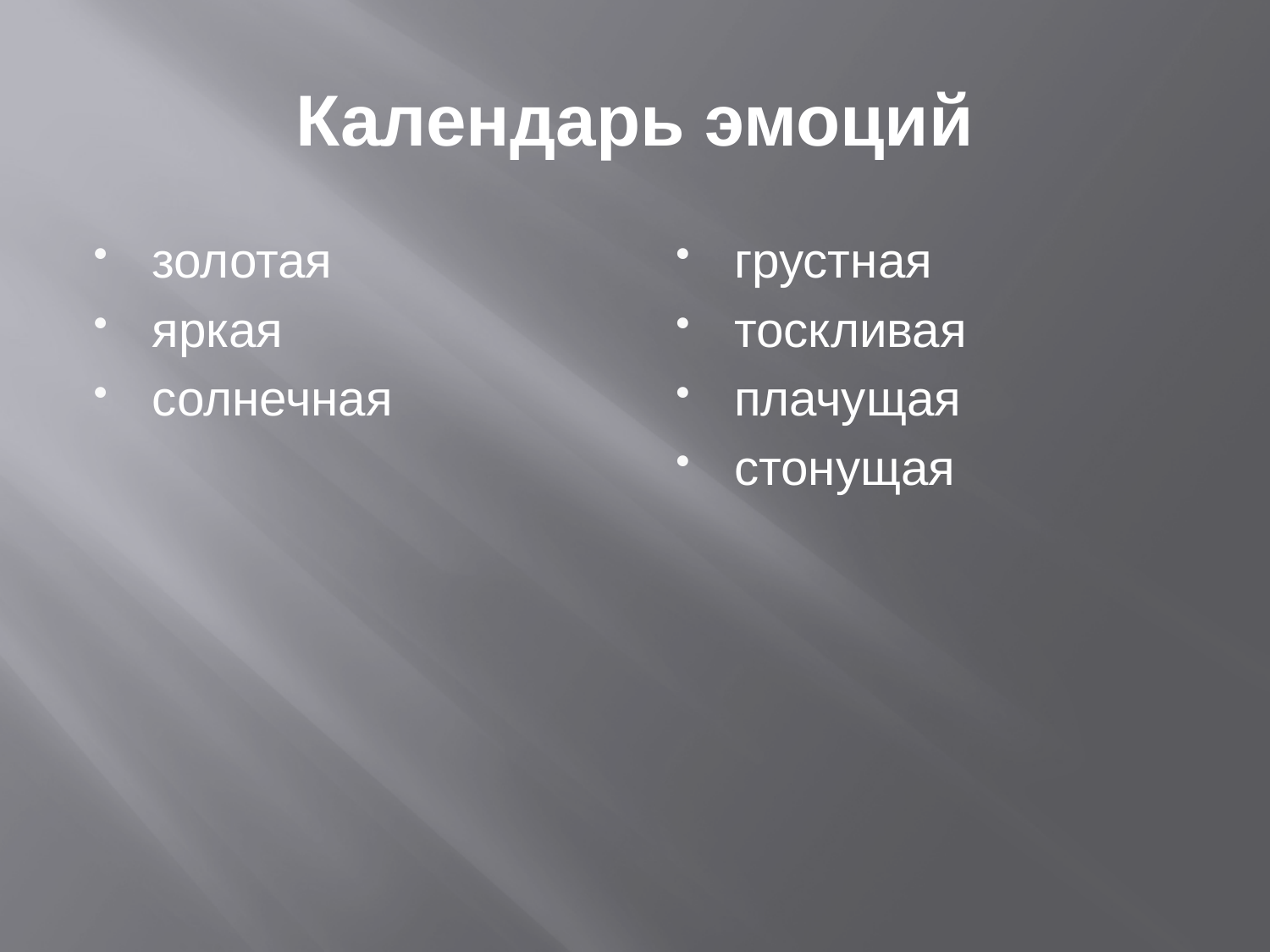

# Календарь эмоций
золотая
яркая
солнечная
грустная
тоскливая
плачущая
стонущая